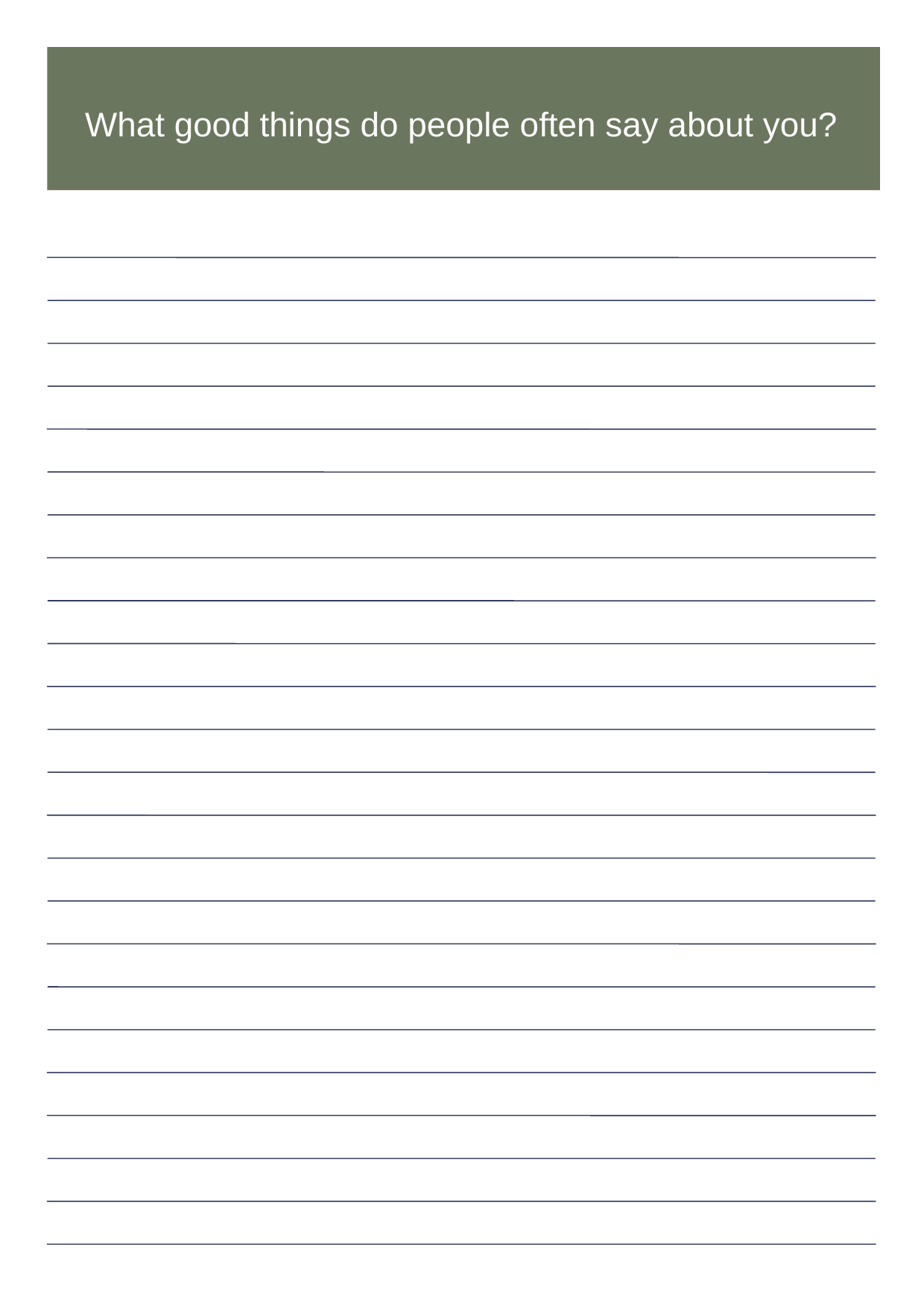

What good things do people often say about you?